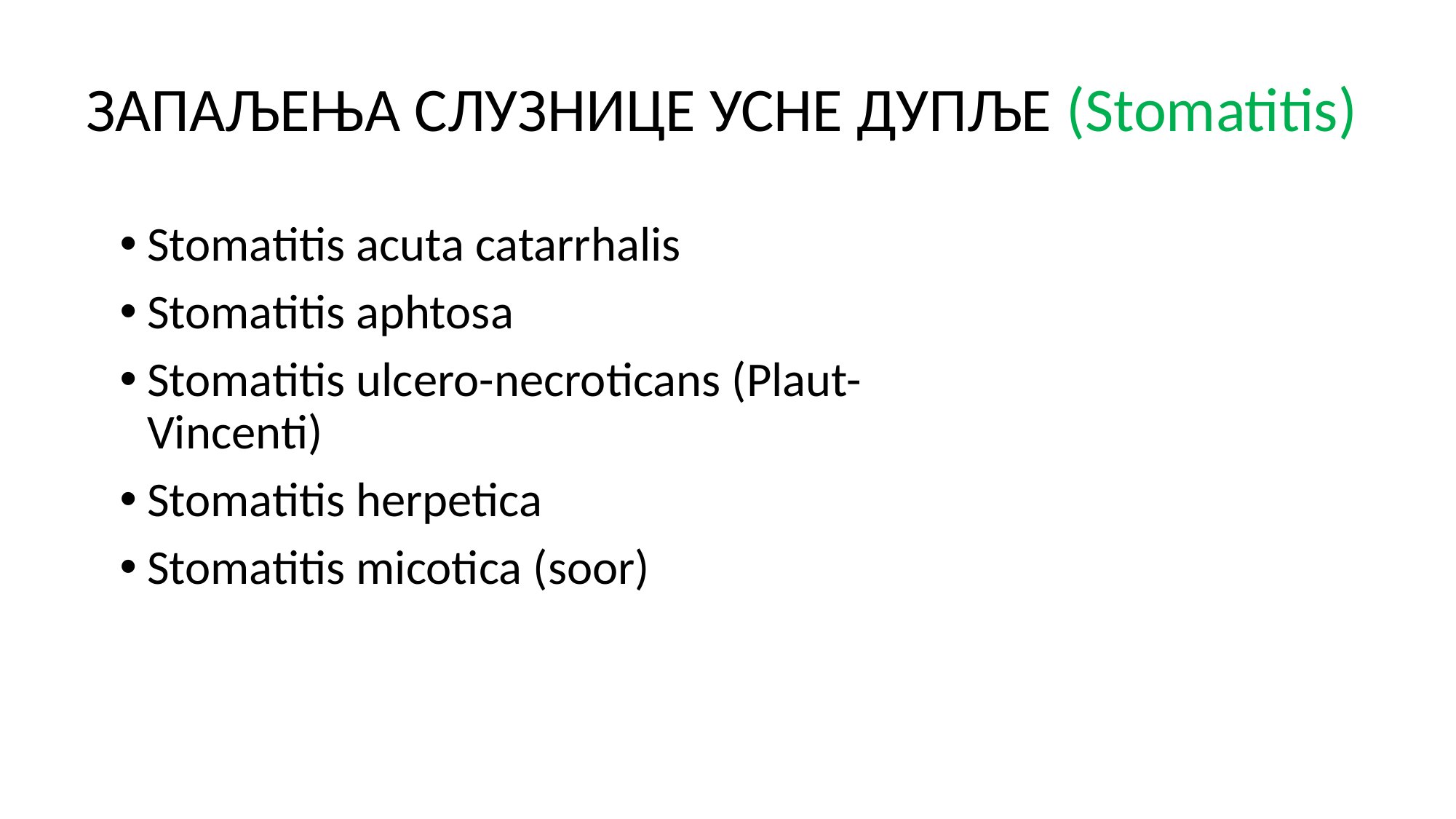

# ЗАПАЉЕЊA СЛУЗНИЦЕ УСНЕ ДУПЉЕ (Stomatitis)
Stomatitis acuta catarrhalis
Stomatitis aphtosa
Stomatitis ulcero-necroticans (Plaut-Vincenti)
Stomatitis herpetica
Stomatitis micotica (soor)